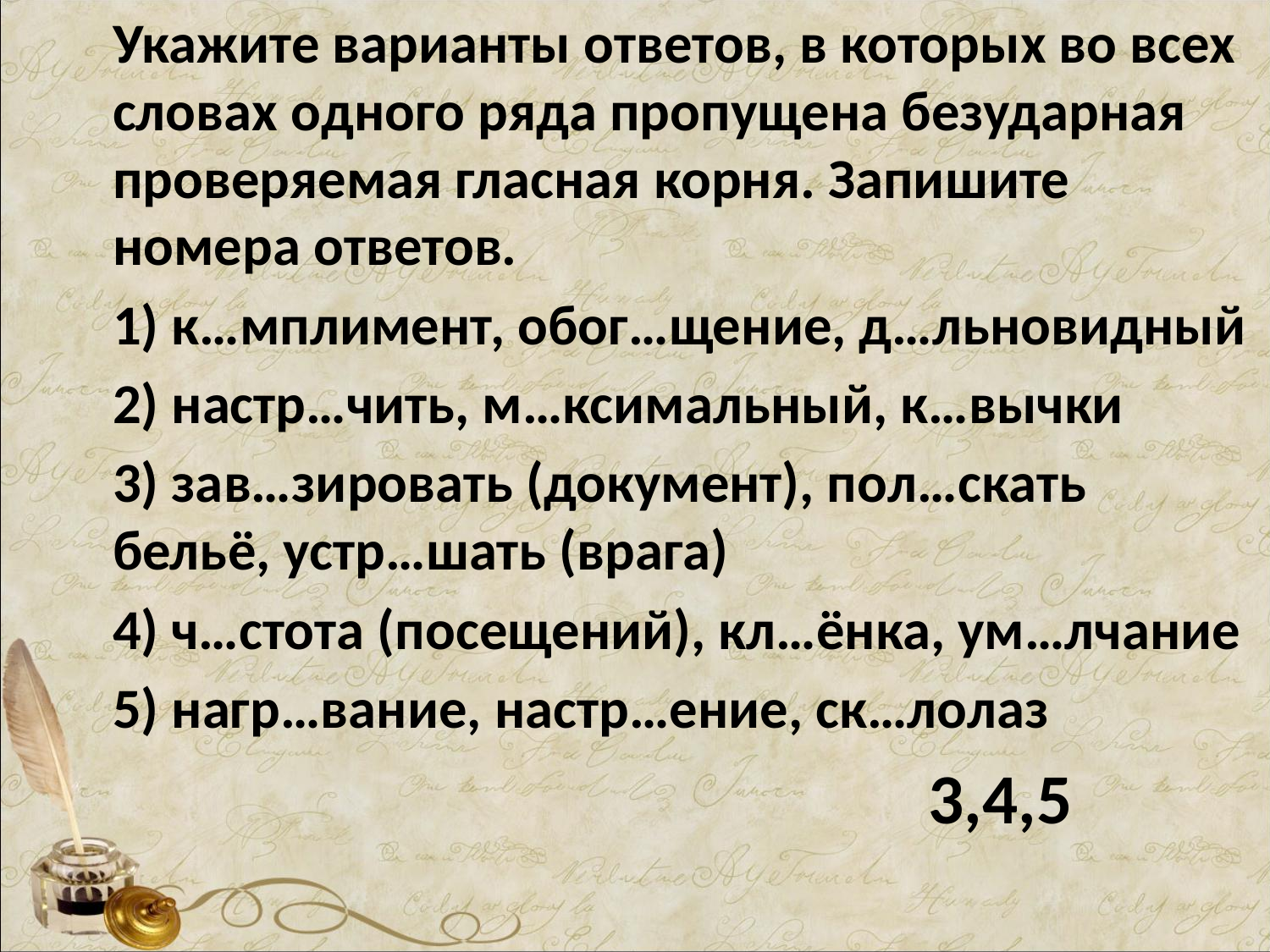

Укажите варианты ответов, в которых во всех словах одного ряда пропущена безударная проверяемая гласная корня. Запишите номера ответов.
1) к…мплимент, обог…щение, д…льновидный
2) настр…чить, м…ксимальный, к…вычки
3) зав…зировать (документ), пол…скать бельё, устр…шать (врага)
4) ч…стота (посещений), кл…ёнка, ум…лчание
5) нагр…вание, настр…ение, ск…лолаз
                                                                3,4,5